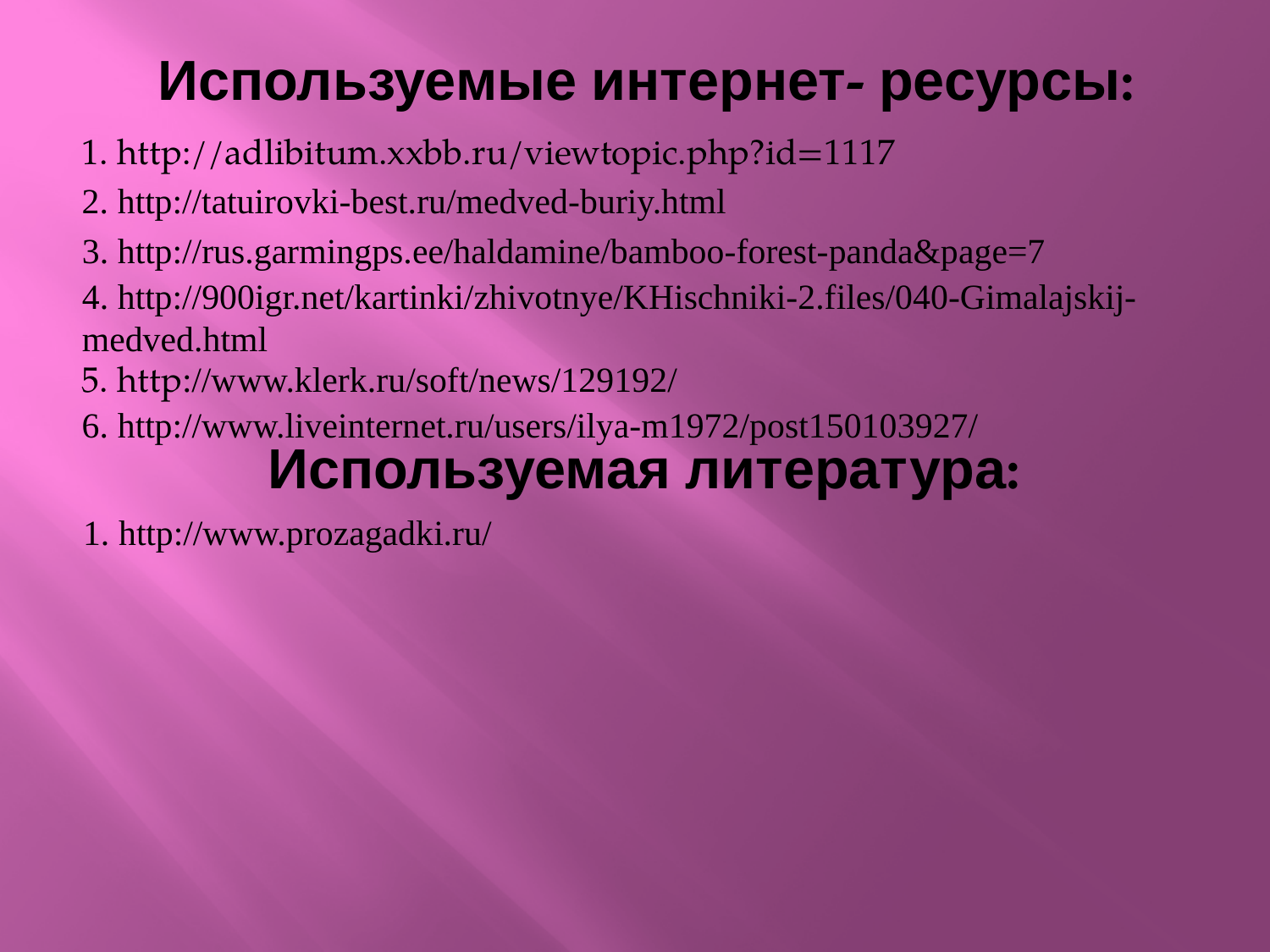

Используемые интернет- ресурсы:
1. http://adlibitum.xxbb.ru/viewtopic.php?id=1117
2. http://tatuirovki-best.ru/medved-buriy.html
3. http://rus.garmingps.ee/haldamine/bamboo-forest-panda&page=7
4. http://900igr.net/kartinki/zhivotnye/KHischniki-2.files/040-Gimalajskij-medved.html
5. http://www.klerk.ru/soft/news/129192/
6. http://www.liveinternet.ru/users/ilya-m1972/post150103927/
Используемая литература:
1. http://www.prozagadki.ru/